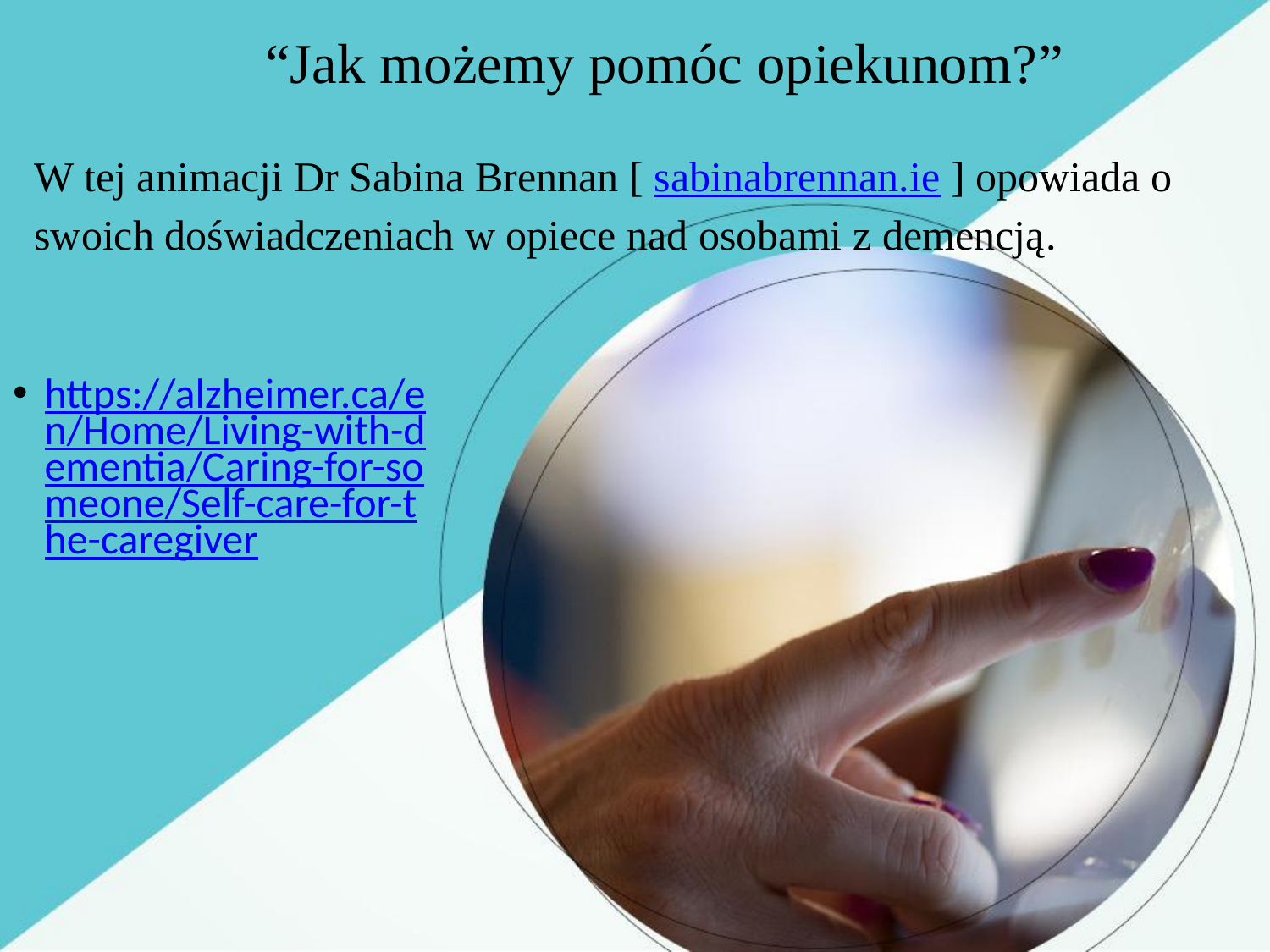

“Jak możemy pomóc opiekunom?”
W tej animacji Dr Sabina Brennan [ sabinabrennan.ie ] opowiada o swoich doświadczeniach w opiece nad osobami z demencją.

https://alzheimer.ca/en/Home/Living-with-dementia/Caring-for-someone/Self-care-for-the-caregiver